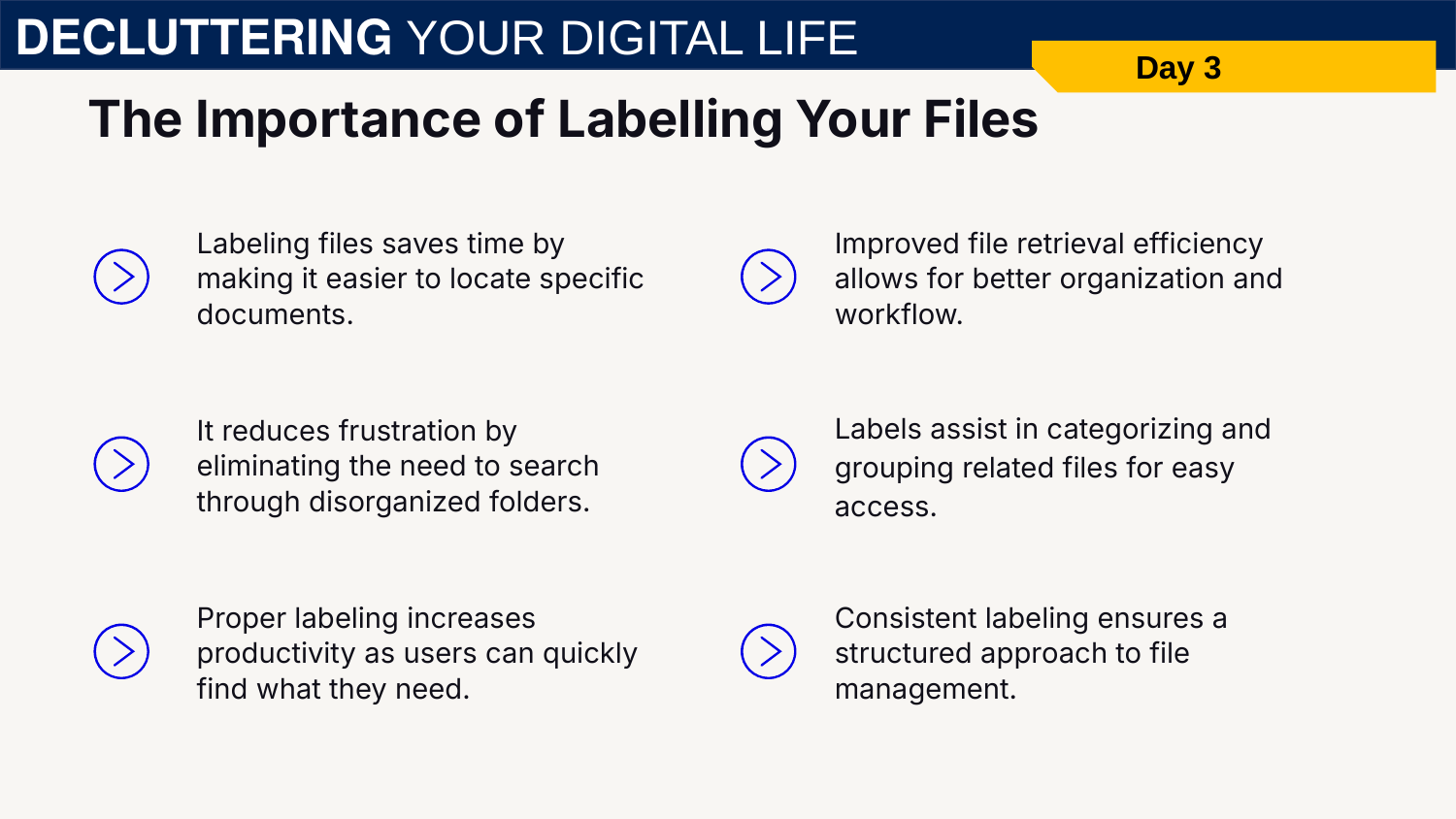

DECLUTTERING YOUR DIGITAL LIFE
Day 3

# The Importance of Labelling Your Files
Labeling files saves time by making it easier to locate specific documents.
Improved file retrieval efficiency allows for better organization and workflow.

It reduces frustration by eliminating the need to search through disorganized folders.
Labels assist in categorizing and grouping related files for easy access.

Proper labeling increases productivity as users can quickly find what they need.
Consistent labeling ensures a structured approach to file management.